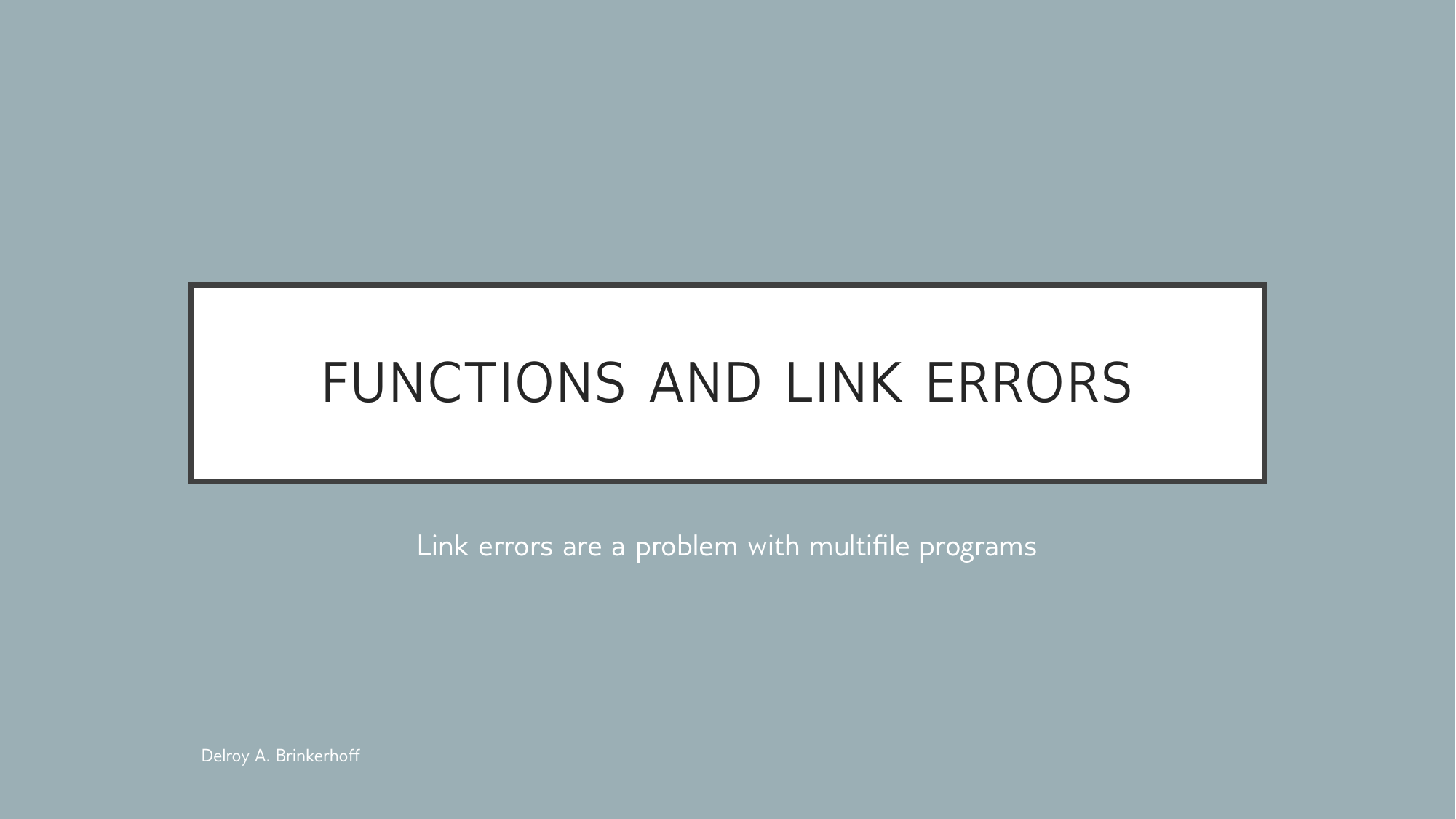

# Functions and Link Errors
Link errors are a problem with multifile programs
Delroy A. Brinkerhoff